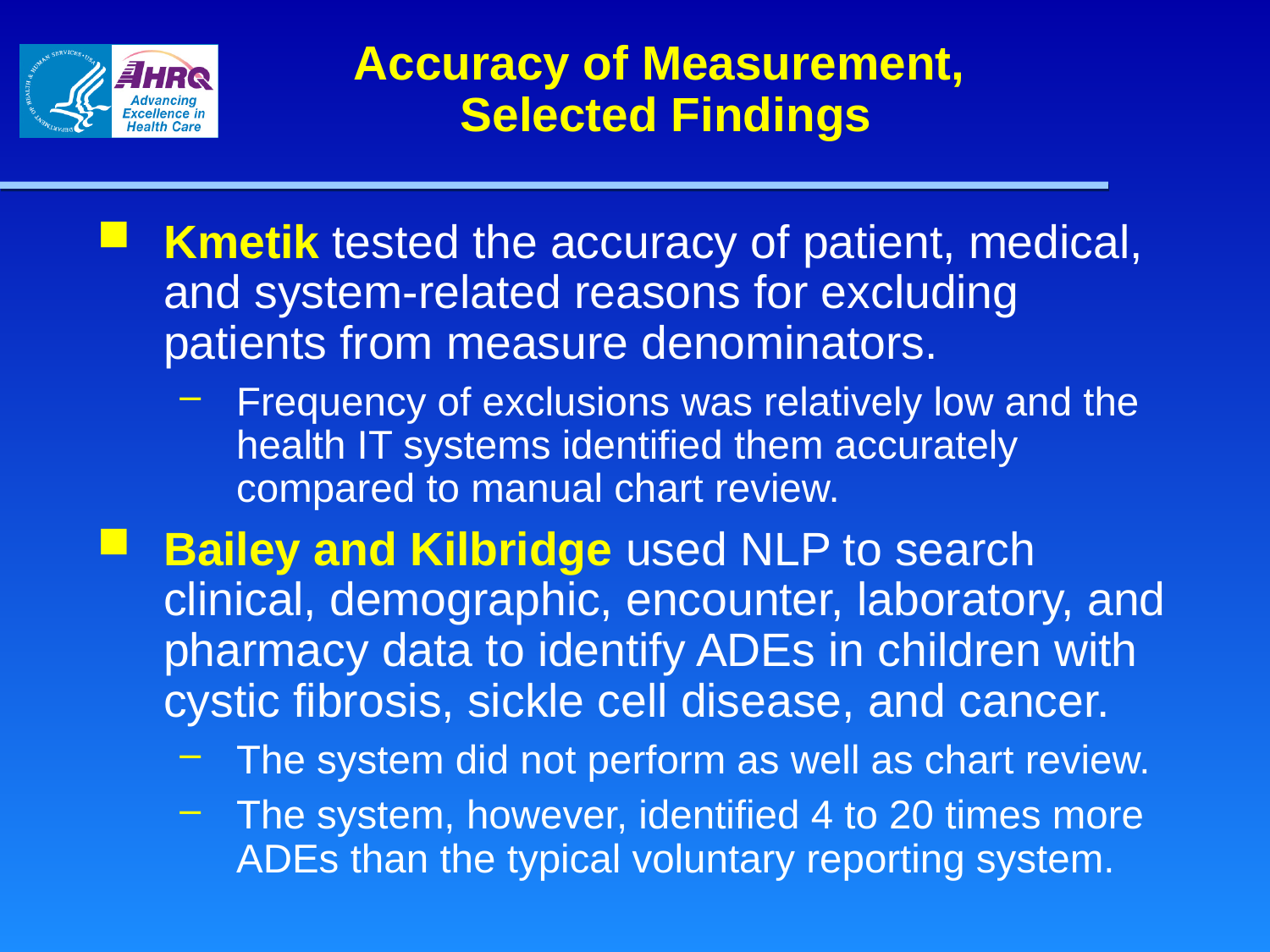

Accuracy of Measurement,
Selected Findings
Kmetik tested the accuracy of patient, medical, and system-related reasons for excluding patients from measure denominators.
Frequency of exclusions was relatively low and the health IT systems identified them accurately compared to manual chart review.
Bailey and Kilbridge used NLP to search clinical, demographic, encounter, laboratory, and pharma­cy data to identify ADEs in children with cystic fibrosis, sickle cell disease, and cancer.
The system did not perform as well as chart review.
The system, however, identified 4 to 20 times more ADEs than the typical voluntary reporting system.